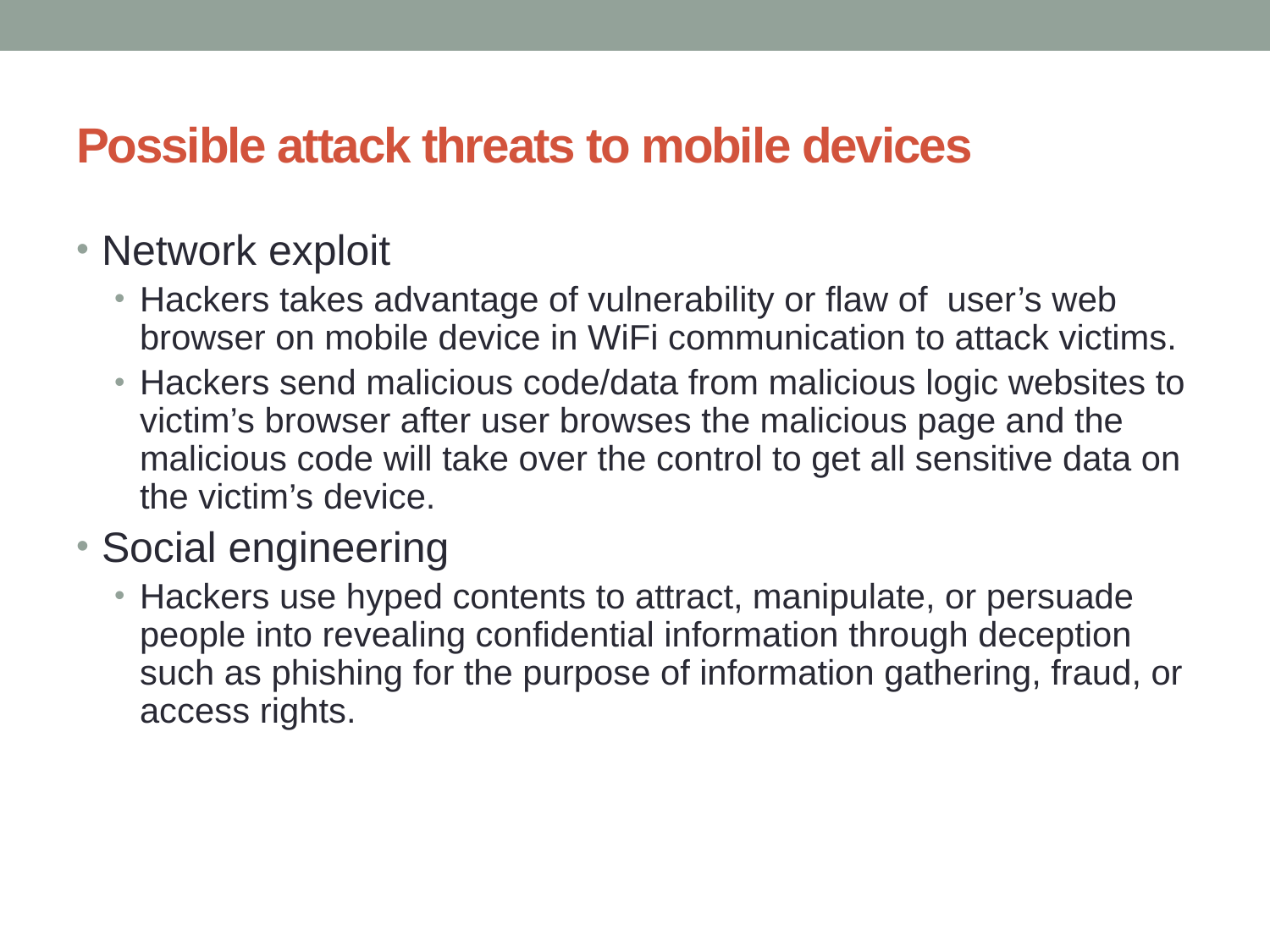

# Possible attack threats to mobile devices
Network exploit
Hackers takes advantage of vulnerability or flaw of  user’s web browser on mobile device in WiFi communication to attack victims.
Hackers send malicious code/data from malicious logic websites to victim’s browser after user browses the malicious page and the malicious code will take over the control to get all sensitive data on the victim’s device.
Social engineering
Hackers use hyped contents to attract, manipulate, or persuade people into revealing confidential information through deception such as phishing for the purpose of information gathering, fraud, or access rights.